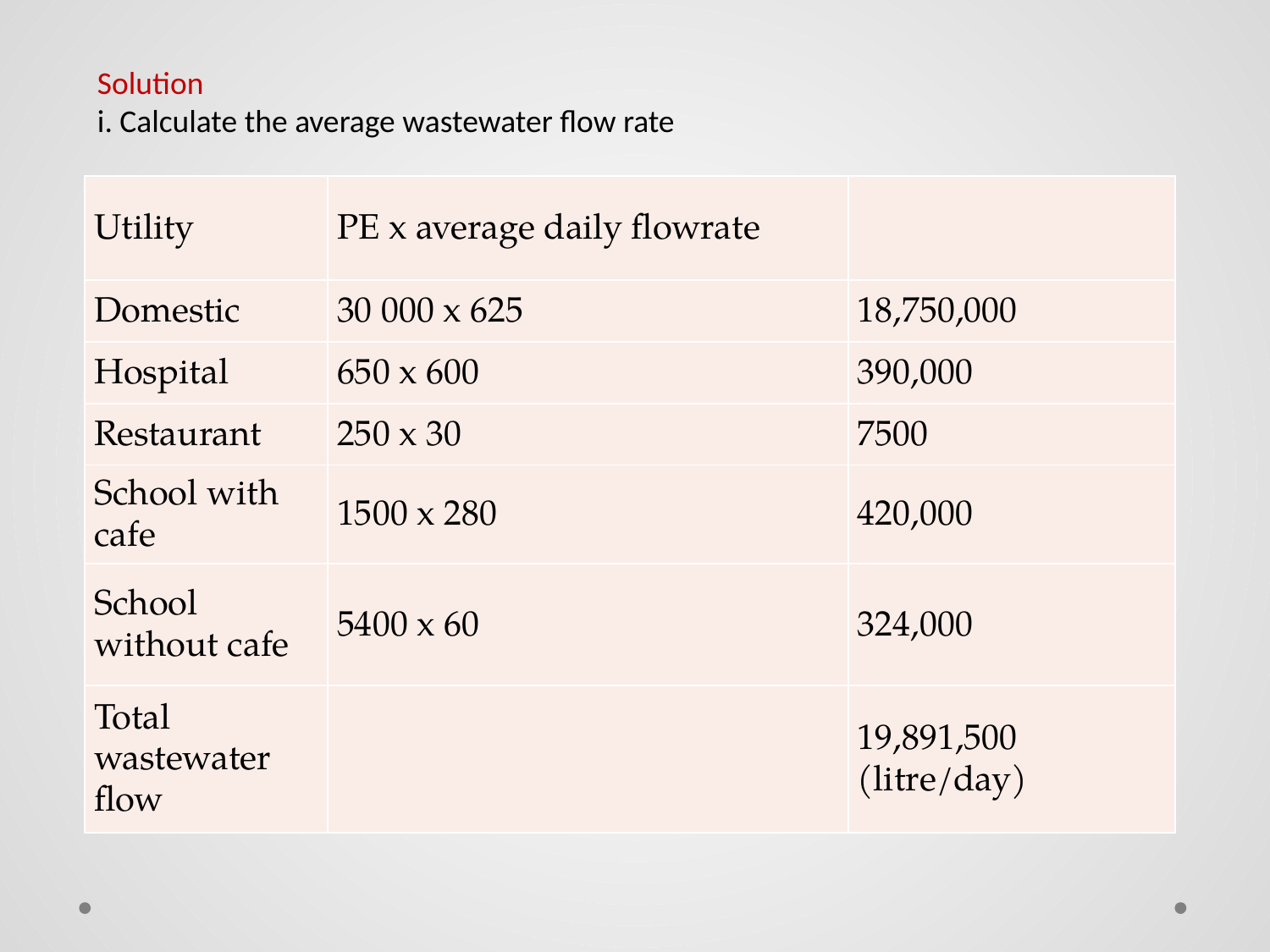

Solution
i. Calculate the average wastewater flow rate
| Utility | PE x average daily flowrate |  |
| --- | --- | --- |
| Domestic | 30 000 x 625 | 18,750,000 |
| Hospital | 650 x 600 | 390,000 |
| Restaurant | 250 x 30 | 7500 |
| School with cafe | 1500 x 280 | 420,000 |
| School without cafe | 5400 x 60 | 324,000 |
| Total wastewater flow |  | 19,891,500 (litre/day) |